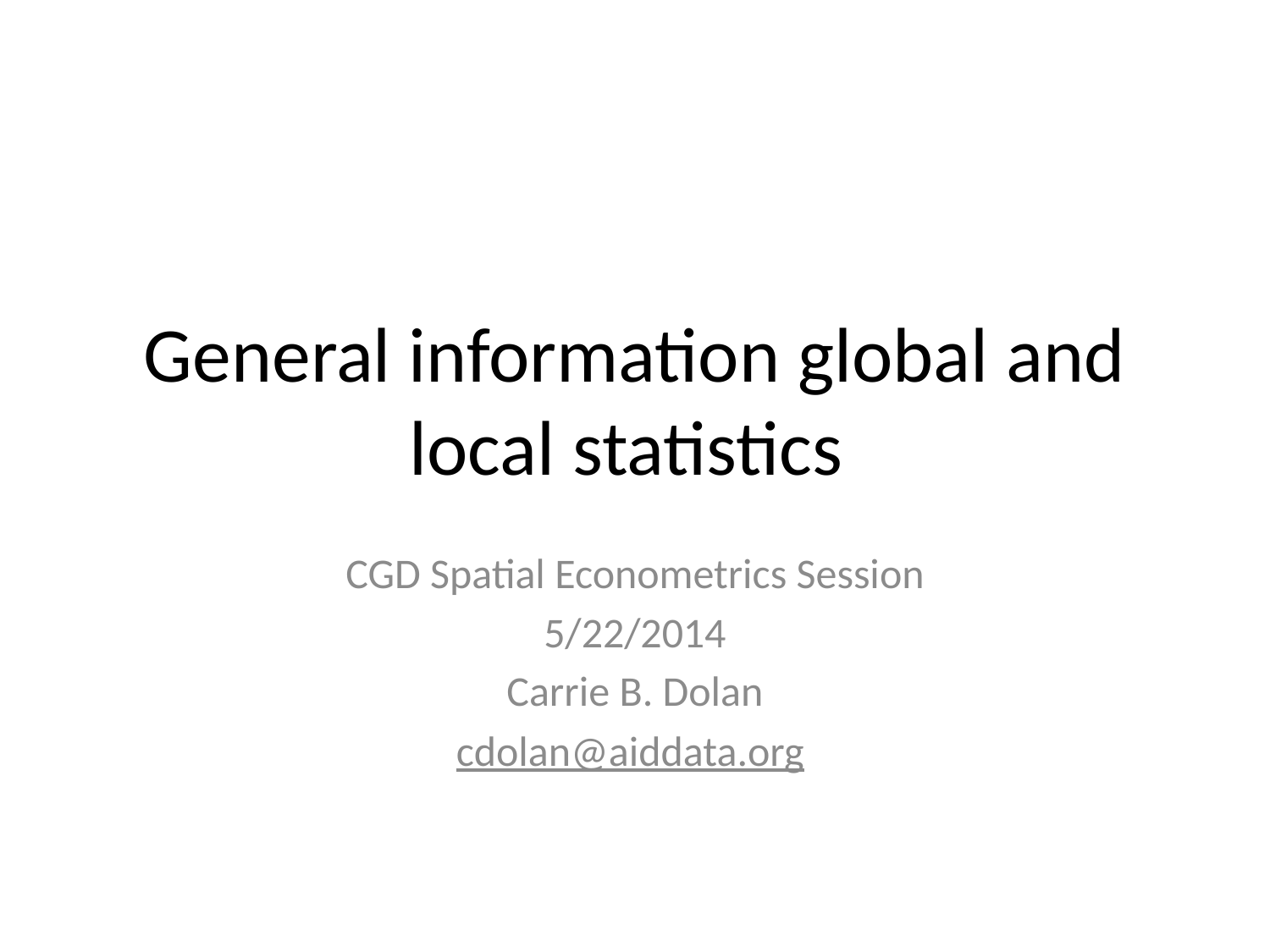

# General information global and local statistics
CGD Spatial Econometrics Session
5/22/2014
Carrie B. Dolan
cdolan@aiddata.org